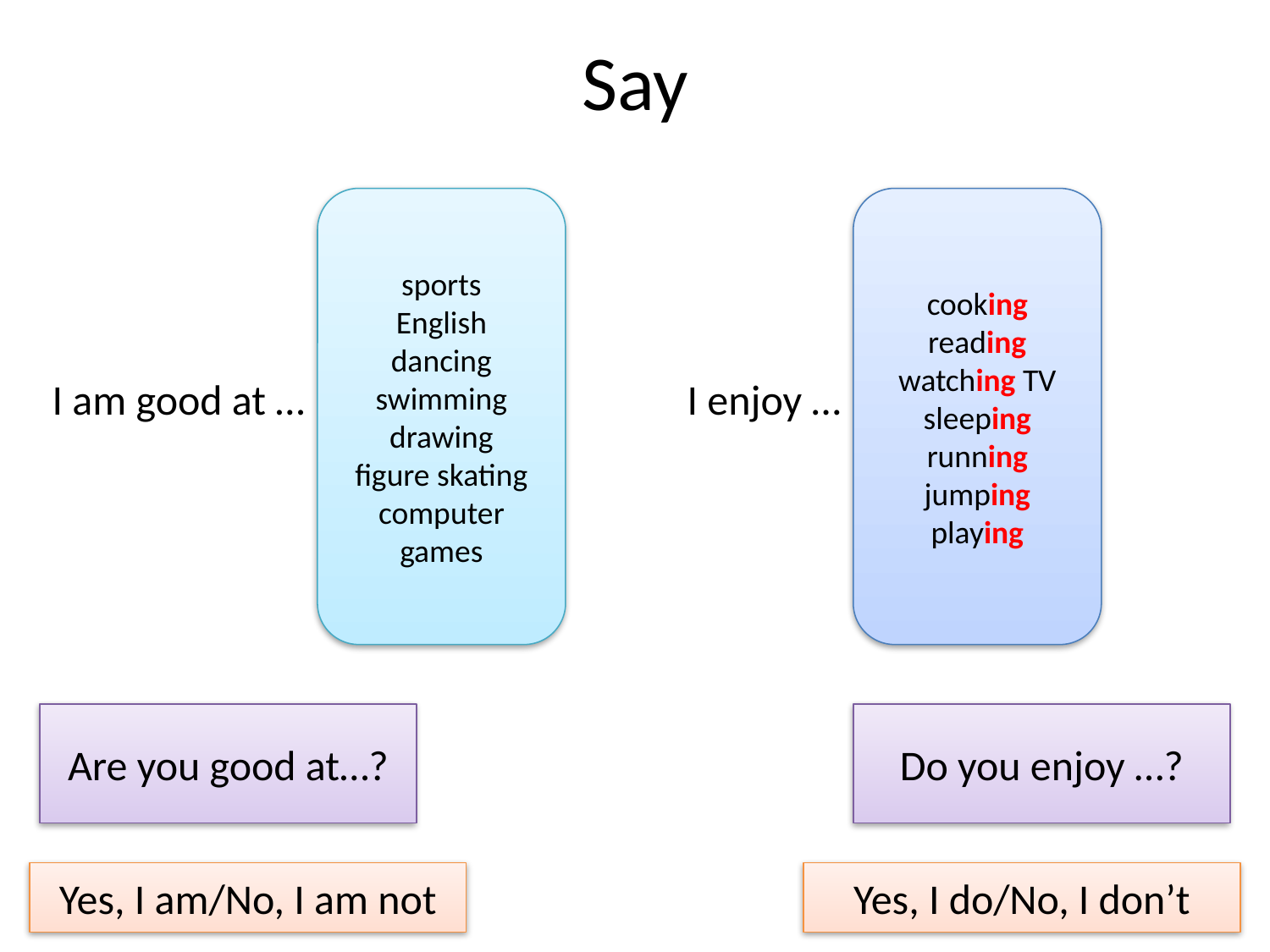

# Say
sports
English
dancing
swimming
drawing
figure skating
computer games
cooking
reading
watching TV
sleeping
running
jumping
playing
I am good at …
I enjoy …
Are you good at…?
Do you enjoy …?
Yes, I am/No, I am not
Yes, I do/No, I don’t